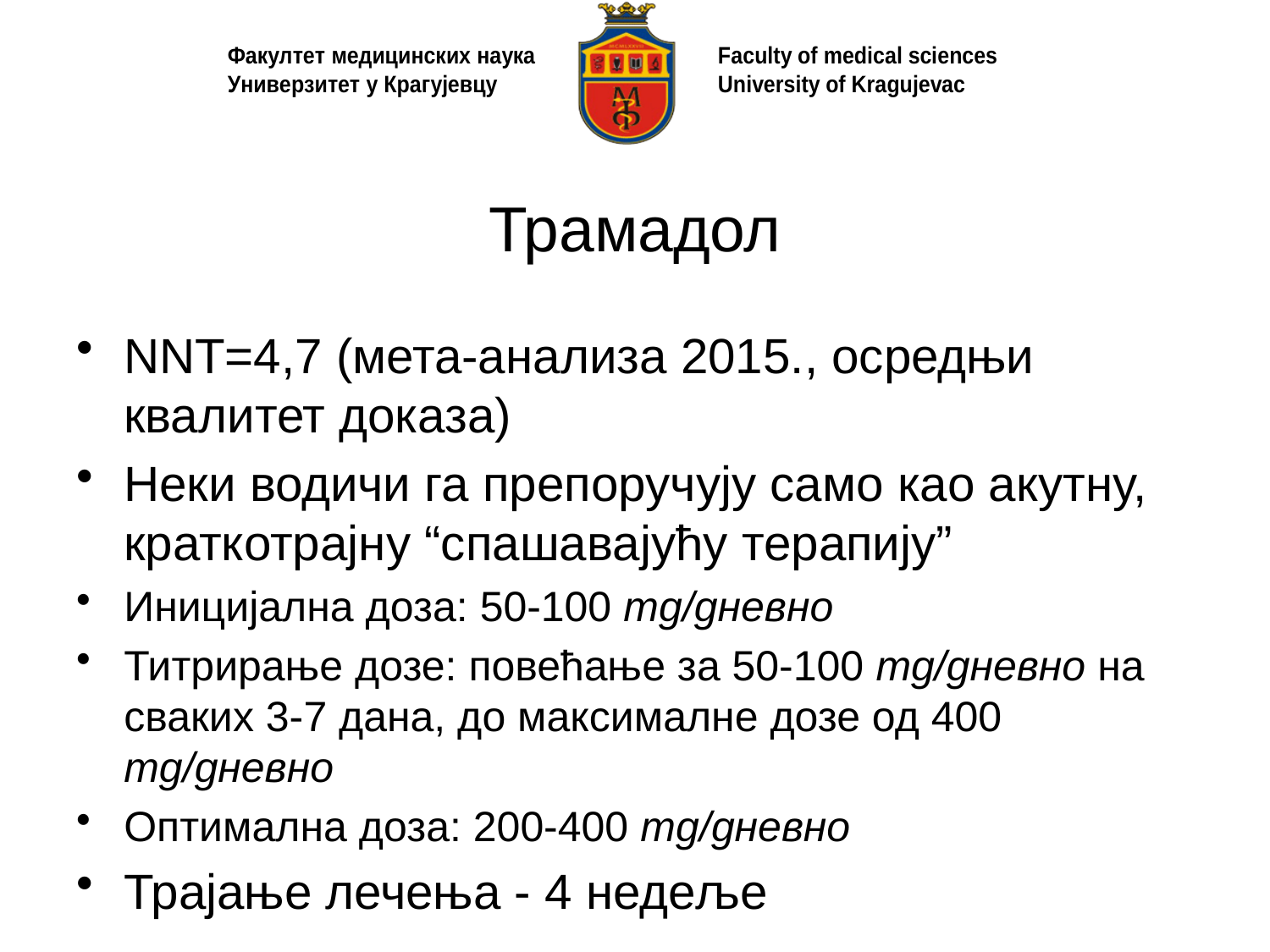

# Трамадол
NNT=4,7 (мета-анализа 2015., осредњи квалитет доказа)
Неки водичи га препоручују само као акутну, краткотрајну “спашавајућу терапију”
Иницијална доза: 50-100 mg/дневно
Титрирање дозе: повећање за 50-100 mg/дневно на сваких 3-7 дана, до максималне дозе од 400 mg/дневно
Оптимална доза: 200-400 mg/дневно
Трајање лечења - 4 недеље